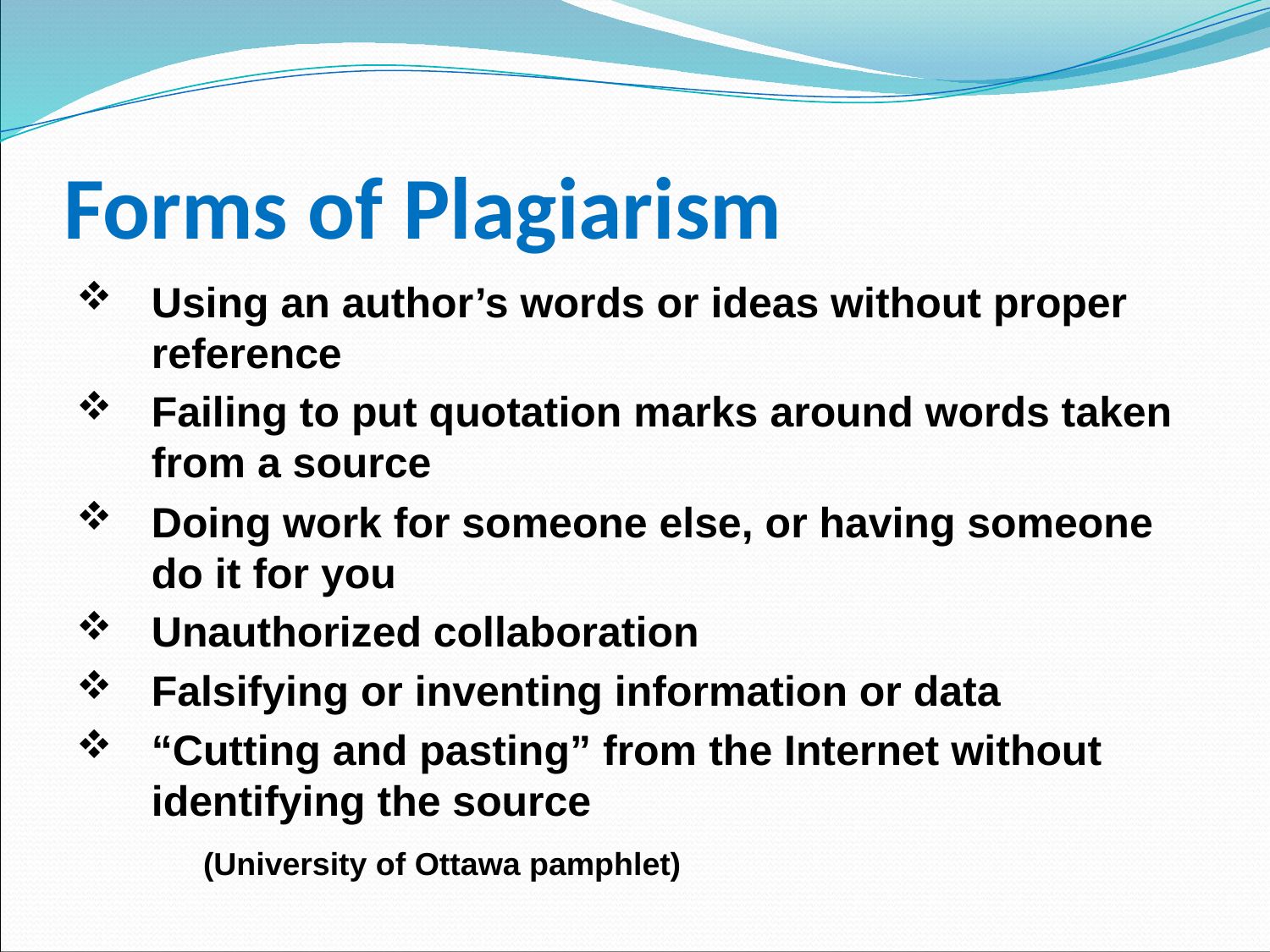

# Forms of Plagiarism
Using an author’s words or ideas without proper reference
Failing to put quotation marks around words taken from a source
Doing work for someone else, or having someone do it for you
Unauthorized collaboration
Falsifying or inventing information or data
“Cutting and pasting” from the Internet without identifying the source
	(University of Ottawa pamphlet)